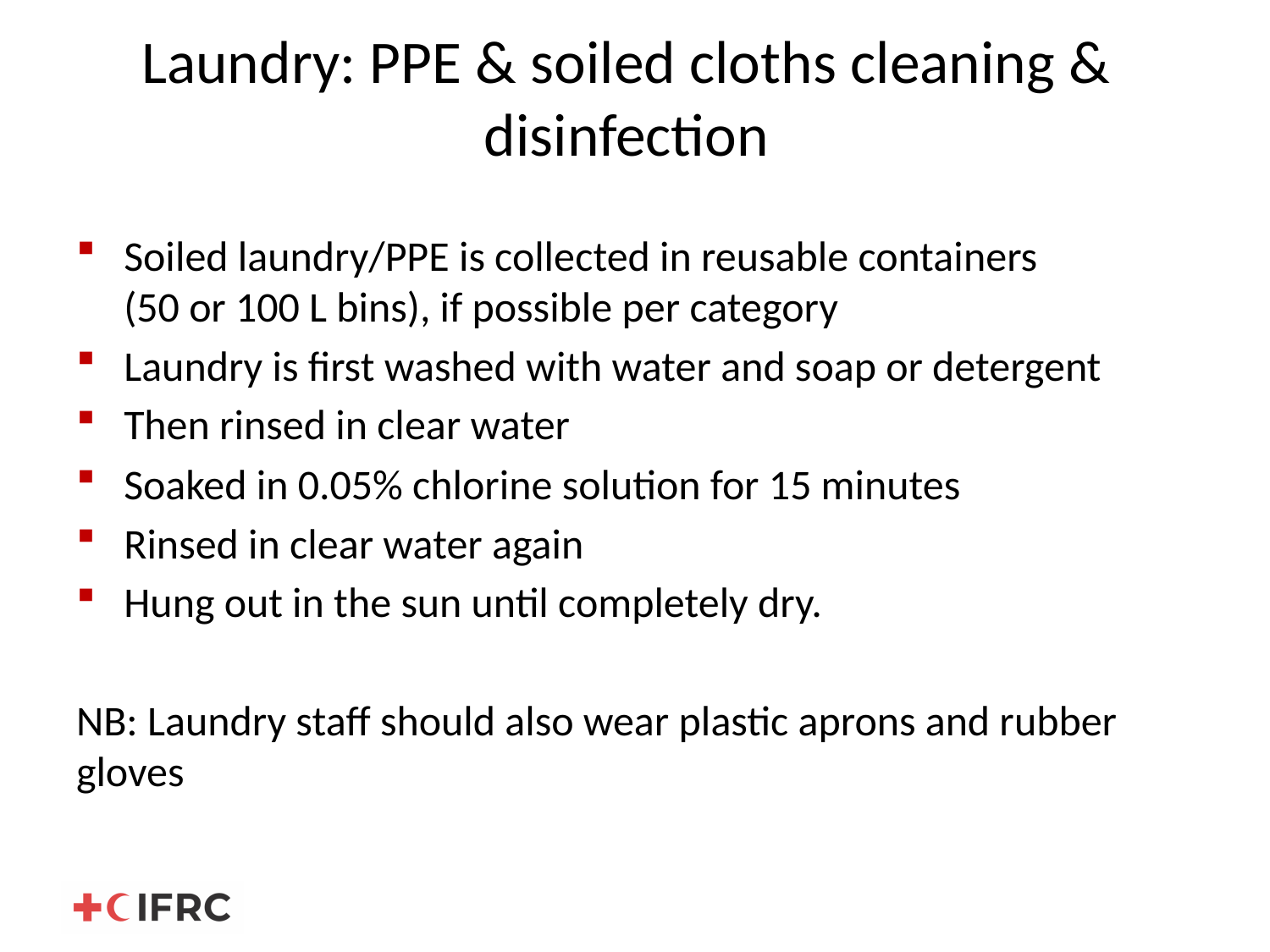

# Laundry: PPE & soiled cloths cleaning & disinfection
Soiled laundry/PPE is collected in reusable containers
(50 or 100 L bins), if possible per category
Laundry is first washed with water and soap or detergent
Then rinsed in clear water
Soaked in 0.05% chlorine solution for 15 minutes
Rinsed in clear water again
Hung out in the sun until completely dry.

NB: Laundry staff should also wear plastic aprons and rubber
gloves